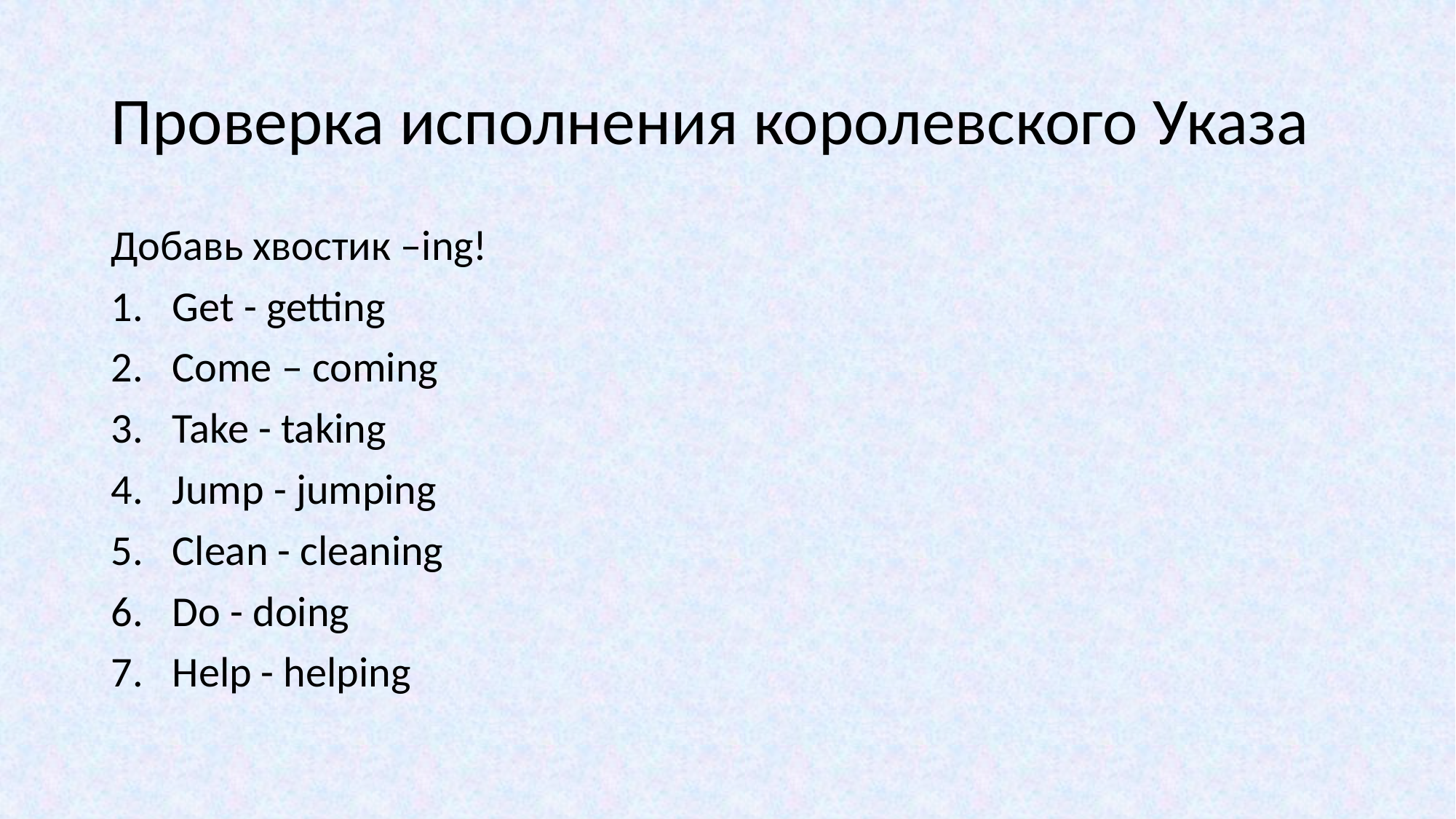

# Проверка исполнения королевского Указа
Добавь хвостик –ing!
Get - getting
Come – coming
Take - taking
Jump - jumping
Clean - cleaning
Do - doing
Help - helping